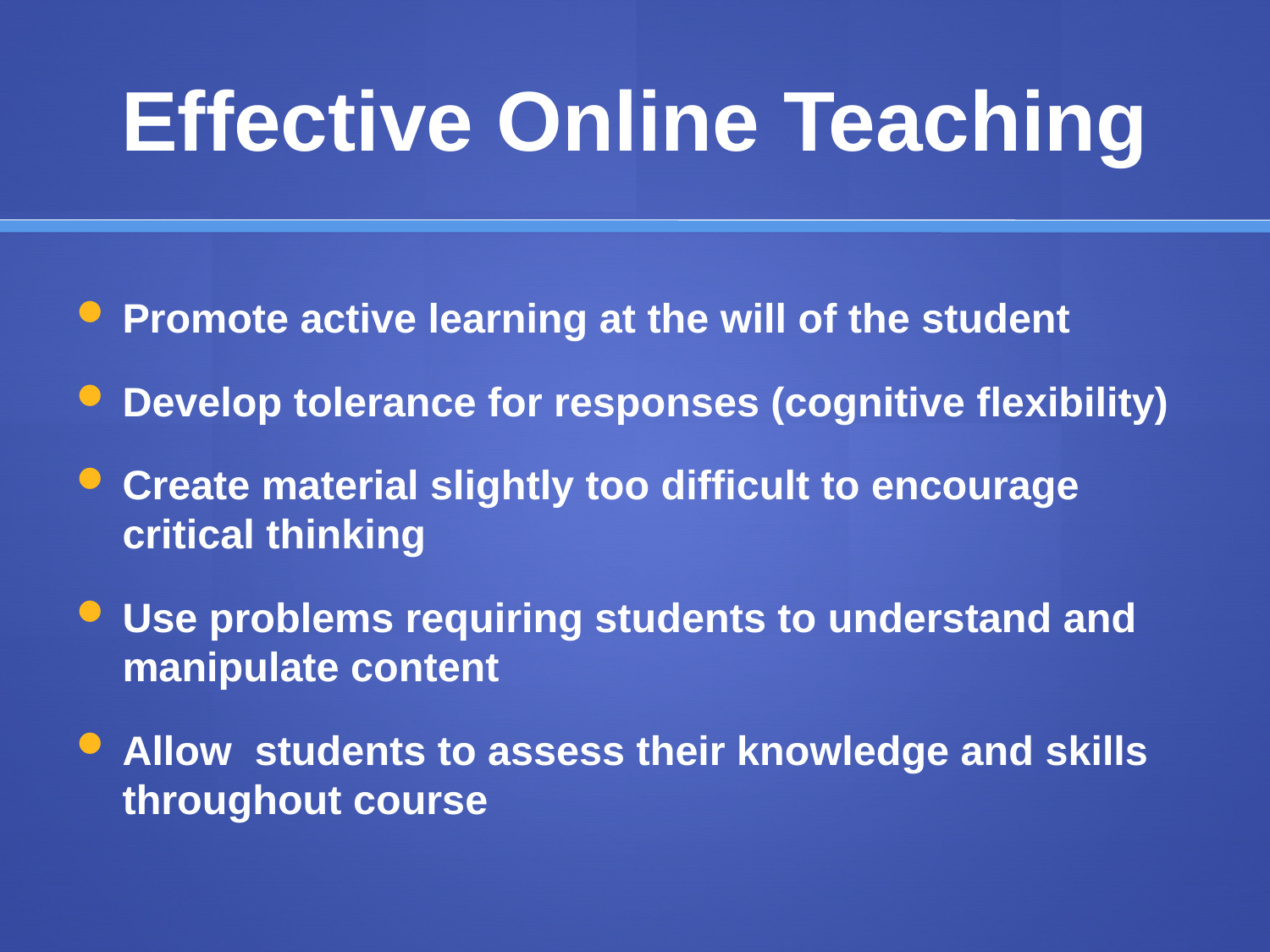

# Effective Online Teaching
Promote active learning at the will of the student
Develop tolerance for responses (cognitive flexibility)
Create material slightly too difficult to encourage critical thinking
Use problems requiring students to understand and manipulate content
Allow  students to assess their knowledge and skills throughout course